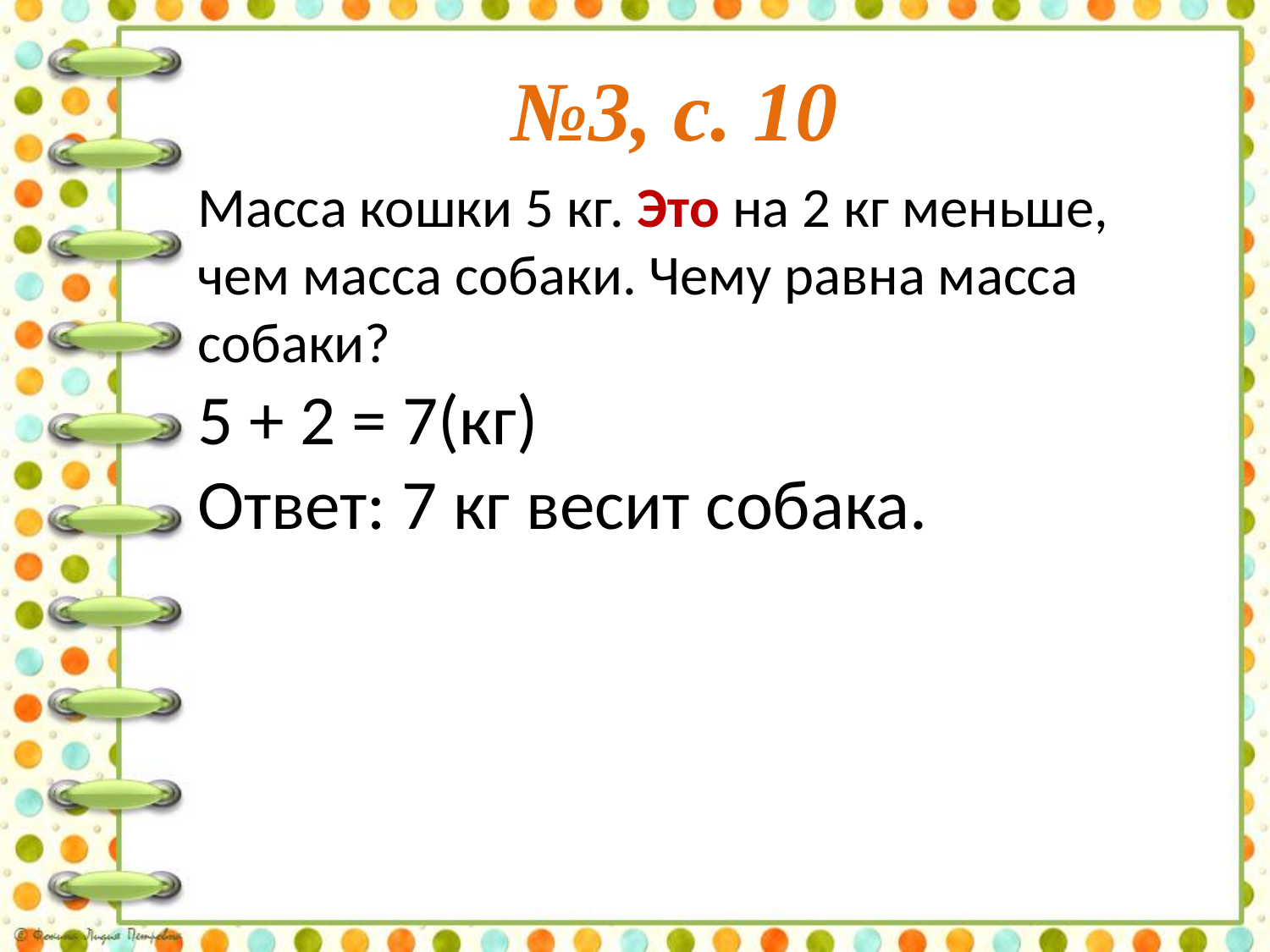

№3, с. 10
Масса кошки 5 кг. Это на 2 кг меньше, чем масса собаки. Чему равна масса собаки?
5 + 2 = 7(кг)
Ответ: 7 кг весит собака.